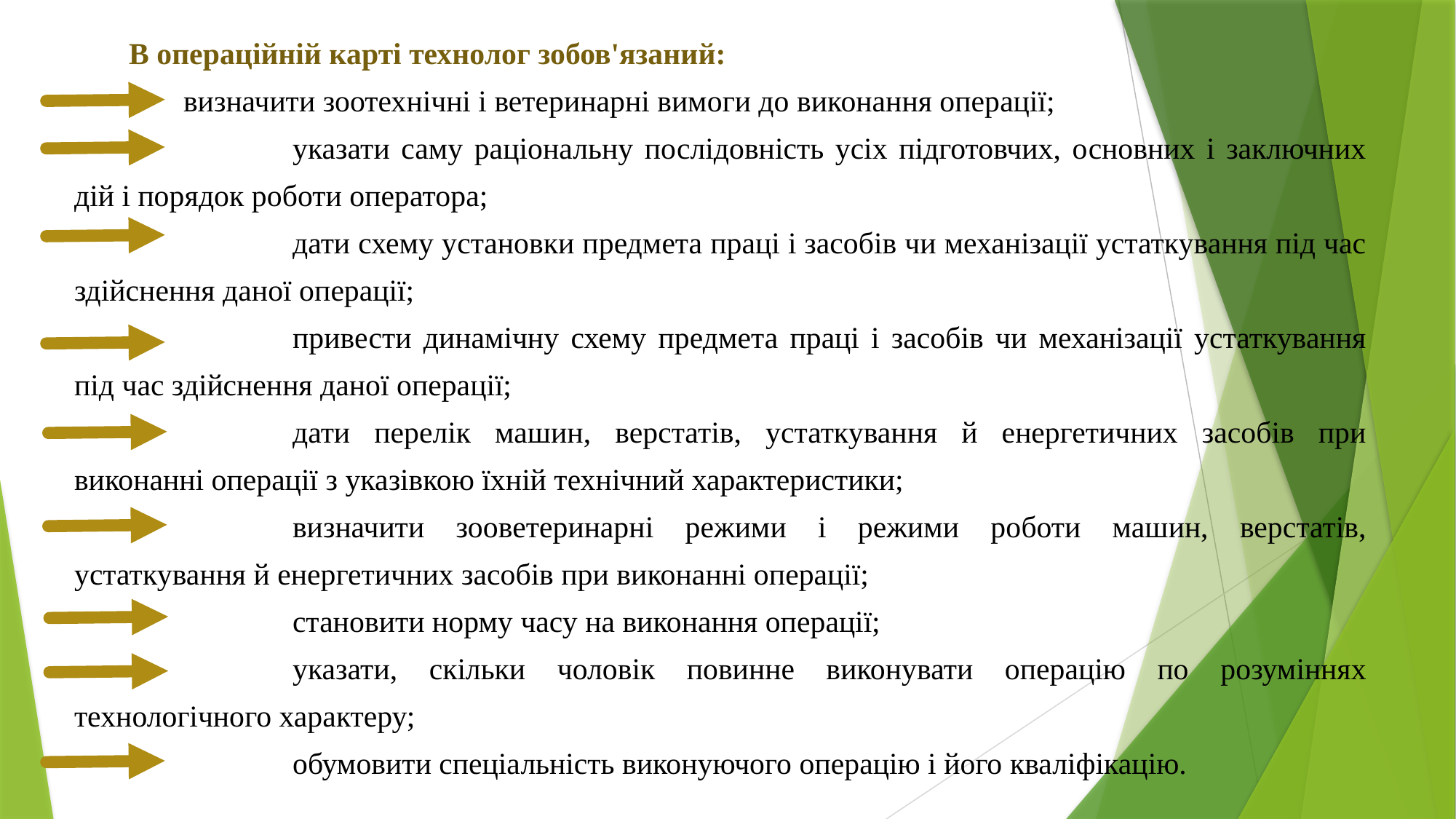

В операційній карті технолог зобов'язаний:
	визначити зоотехнічні і ветеринарні вимоги до виконання операції;
		указати саму раціональну послідовність усіх підготовчих, основних і заключних дій і порядок роботи оператора;
		дати схему установки предмета праці і засобів чи механізації устаткування під час здійснення даної операції;
		привести динамічну схему предмета праці і засобів чи механізації устаткування під час здійснення даної операції;
		дати перелік машин, верстатів, устаткування й енергетичних засобів при виконанні операції з указівкою їхній технічний характеристики;
		визначити зооветеринарні режими і режими роботи машин, верстатів, устаткування й енергетичних засобів при виконанні операції;
		становити норму часу на виконання операції;
		указати, скільки чоловік повинне виконувати операцію по розуміннях технологічного характеру;
		обумовити спеціальність виконуючого операцію і його кваліфікацію.